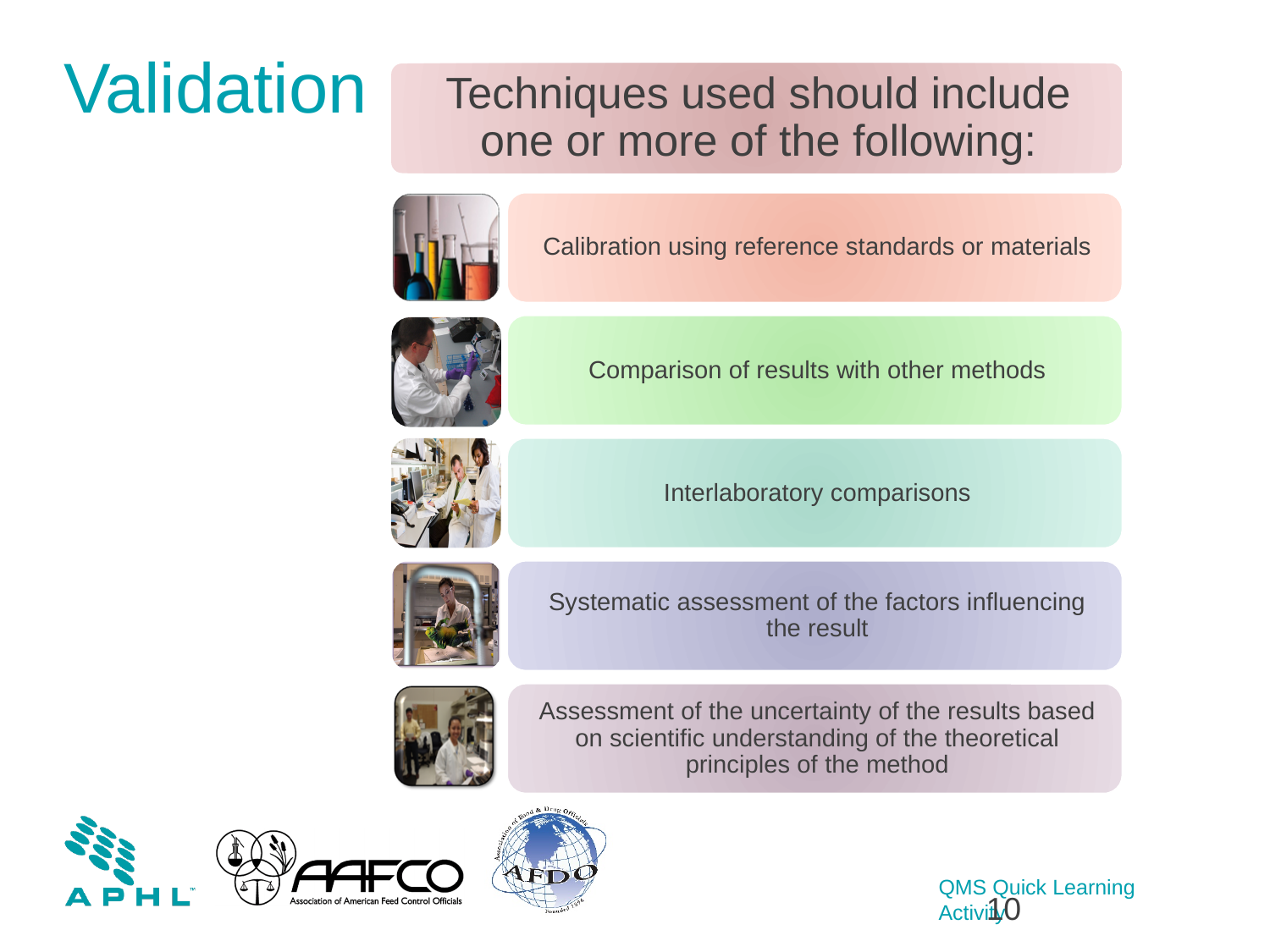

# Validation
Techniques used should include one or more of the following:
Calibration using reference standards or materials
Comparison of results with other methods
Interlaboratory comparisons
Systematic assessment of the factors influencing the result
Assessment of the uncertainty of the results based on scientific understanding of the theoretical principles of the method
10